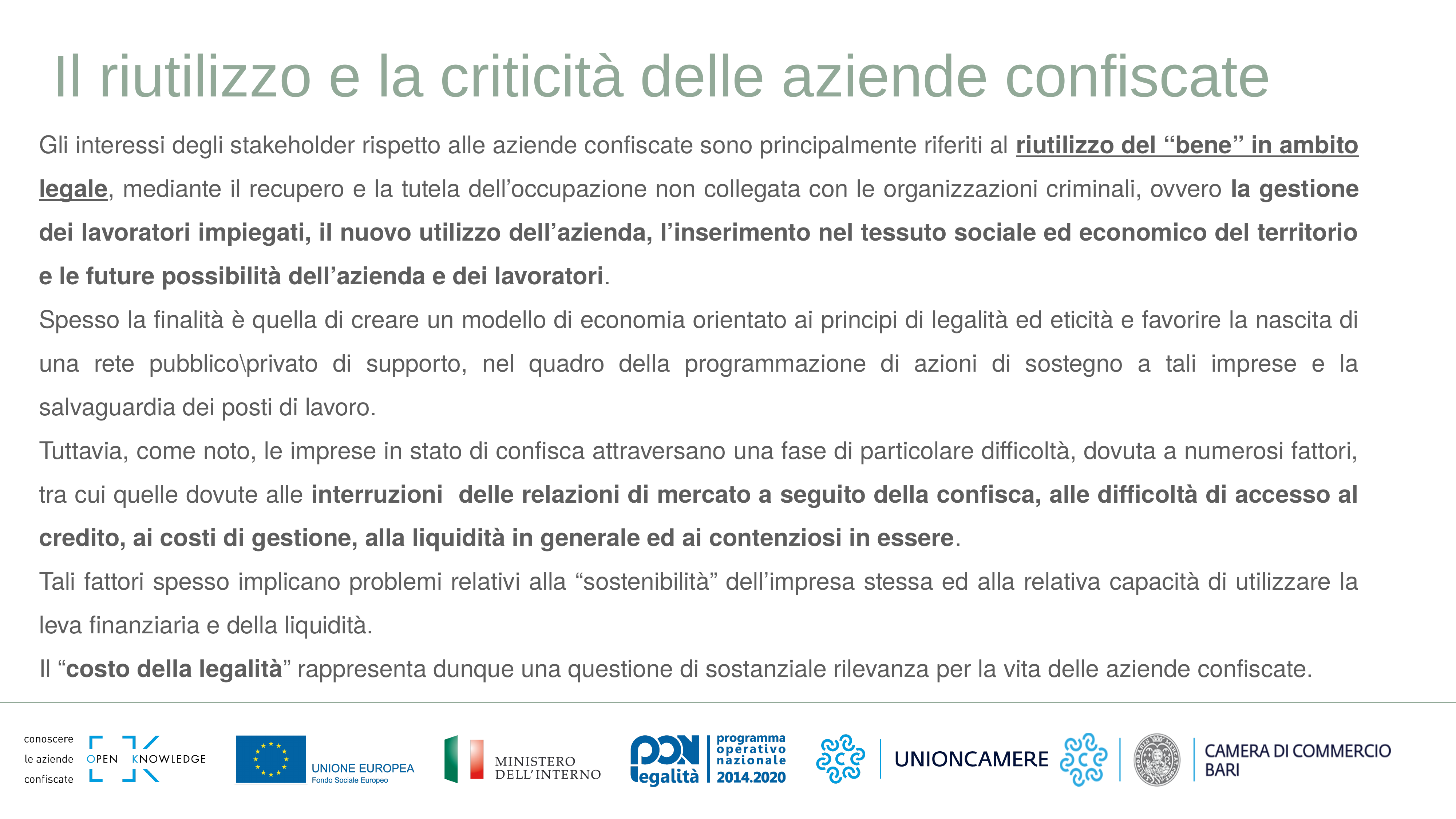

Il riutilizzo e la criticità delle aziende confiscate
Gli interessi degli stakeholder rispetto alle aziende confiscate sono principalmente riferiti al riutilizzo del “bene” in ambito legale, mediante il recupero e la tutela dell’occupazione non collegata con le organizzazioni criminali, ovvero la gestione dei lavoratori impiegati, il nuovo utilizzo dell’azienda, l’inserimento nel tessuto sociale ed economico del territorio e le future possibilità dell’azienda e dei lavoratori.
Spesso la finalità è quella di creare un modello di economia orientato ai principi di legalità ed eticità e favorire la nascita di una rete pubblico\privato di supporto, nel quadro della programmazione di azioni di sostegno a tali imprese e la salvaguardia dei posti di lavoro.
Tuttavia, come noto, le imprese in stato di confisca attraversano una fase di particolare difficoltà, dovuta a numerosi fattori, tra cui quelle dovute alle interruzioni  delle relazioni di mercato a seguito della confisca, alle difficoltà di accesso al credito, ai costi di gestione, alla liquidità in generale ed ai contenziosi in essere.
Tali fattori spesso implicano problemi relativi alla “sostenibilità” dell’impresa stessa ed alla relativa capacità di utilizzare la leva finanziaria e della liquidità.
Il “costo della legalità” rappresenta dunque una questione di sostanziale rilevanza per la vita delle aziende confiscate.